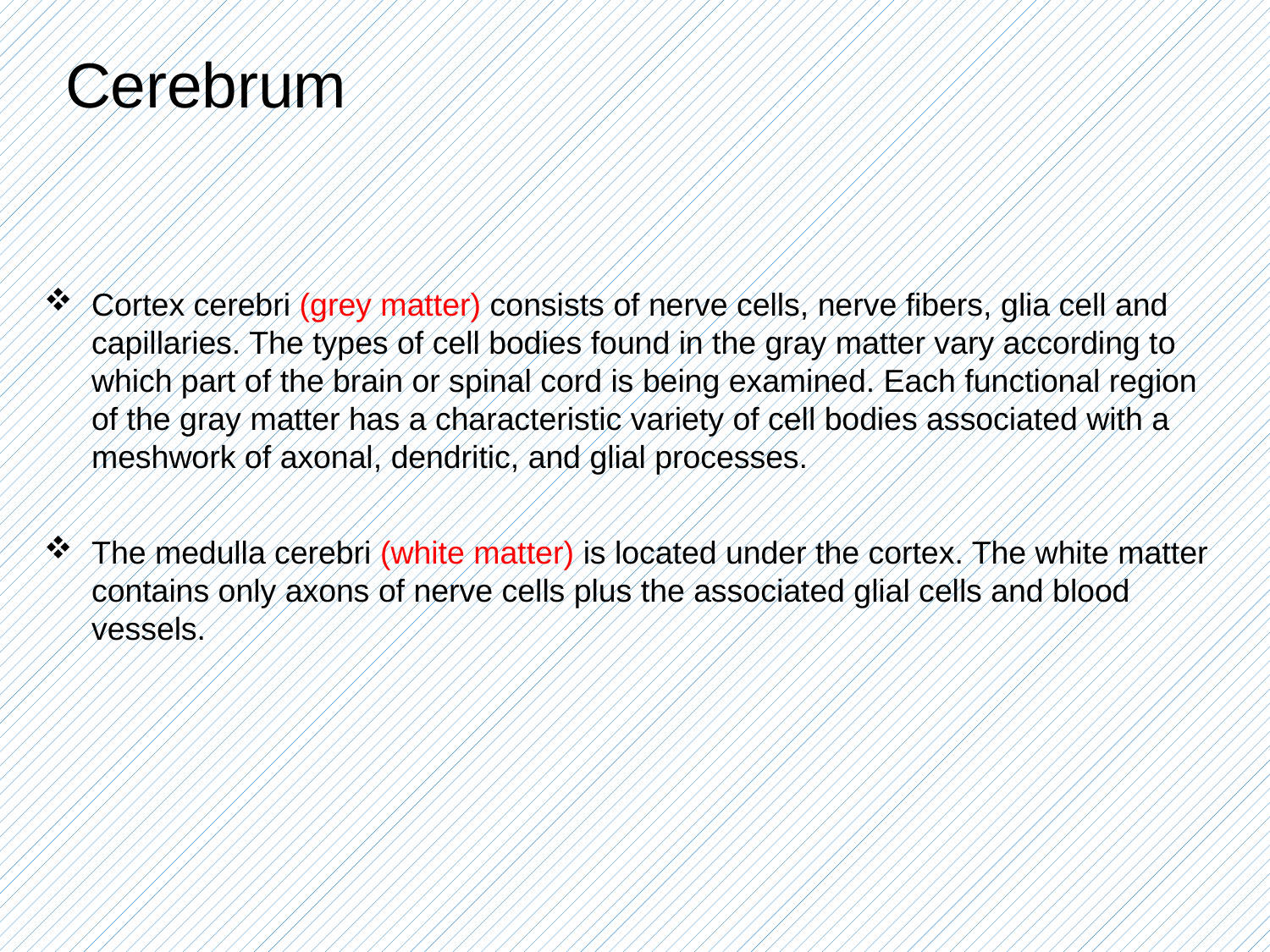

# Cerebrum
Cortex cerebri (grey matter) consists of nerve cells, nerve fibers, glia cell and capillaries. The types of cell bodies found in the gray matter vary according to which part of the brain or spinal cord is being examined. Each functional region of the gray matter has a characteristic variety of cell bodies associated with a meshwork of axonal, dendritic, and glial processes.

The medulla cerebri (white matter) is located under the cortex. The white matter contains only axons of nerve cells plus the associated glial cells and blood vessels.